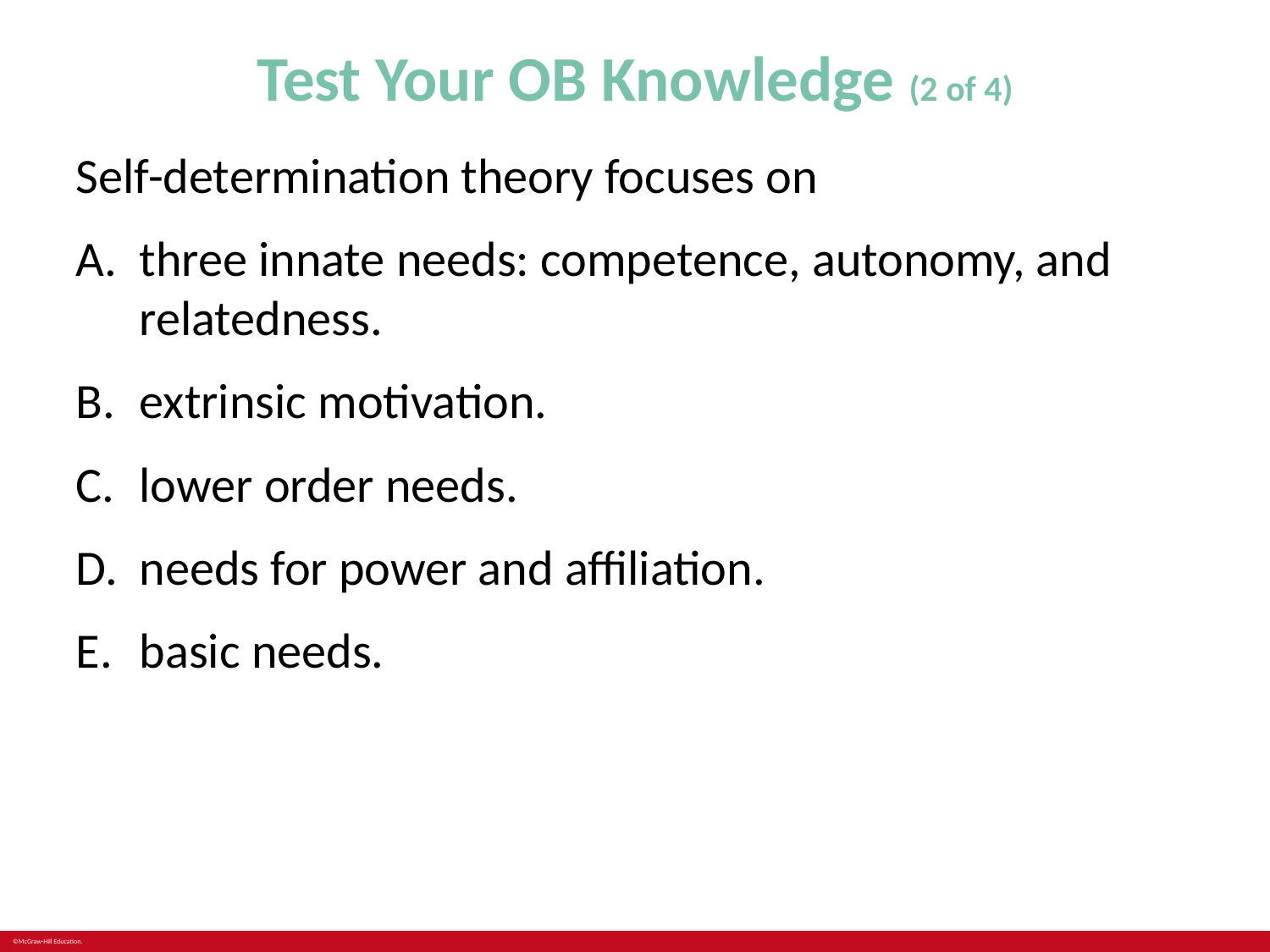

# Test Your OB Knowledge (2 of 4)
Self-determination theory focuses on
three innate needs: competence, autonomy, and relatedness.
extrinsic motivation.
lower order needs.
needs for power and affiliation.
basic needs.